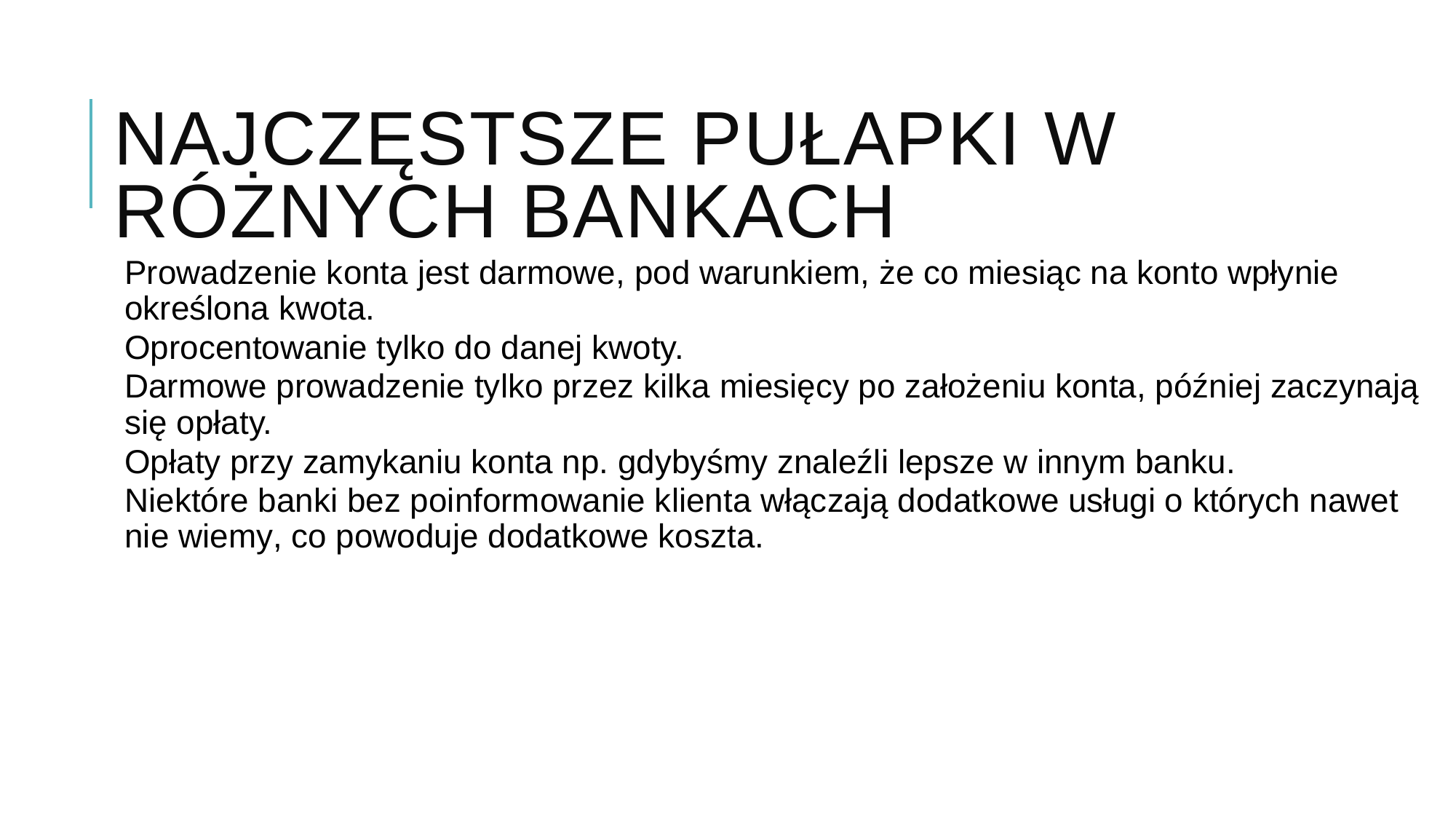

# Najczęstsze pułapki w różnych bankach
Prowadzenie konta jest darmowe, pod warunkiem, że co miesiąc na konto wpłynie określona kwota.
Oprocentowanie tylko do danej kwoty.
Darmowe prowadzenie tylko przez kilka miesięcy po założeniu konta, później zaczynają się opłaty.
Opłaty przy zamykaniu konta np. gdybyśmy znaleźli lepsze w innym banku.
Niektóre banki bez poinformowanie klienta włączają dodatkowe usługi o których nawet nie wiemy, co powoduje dodatkowe koszta.